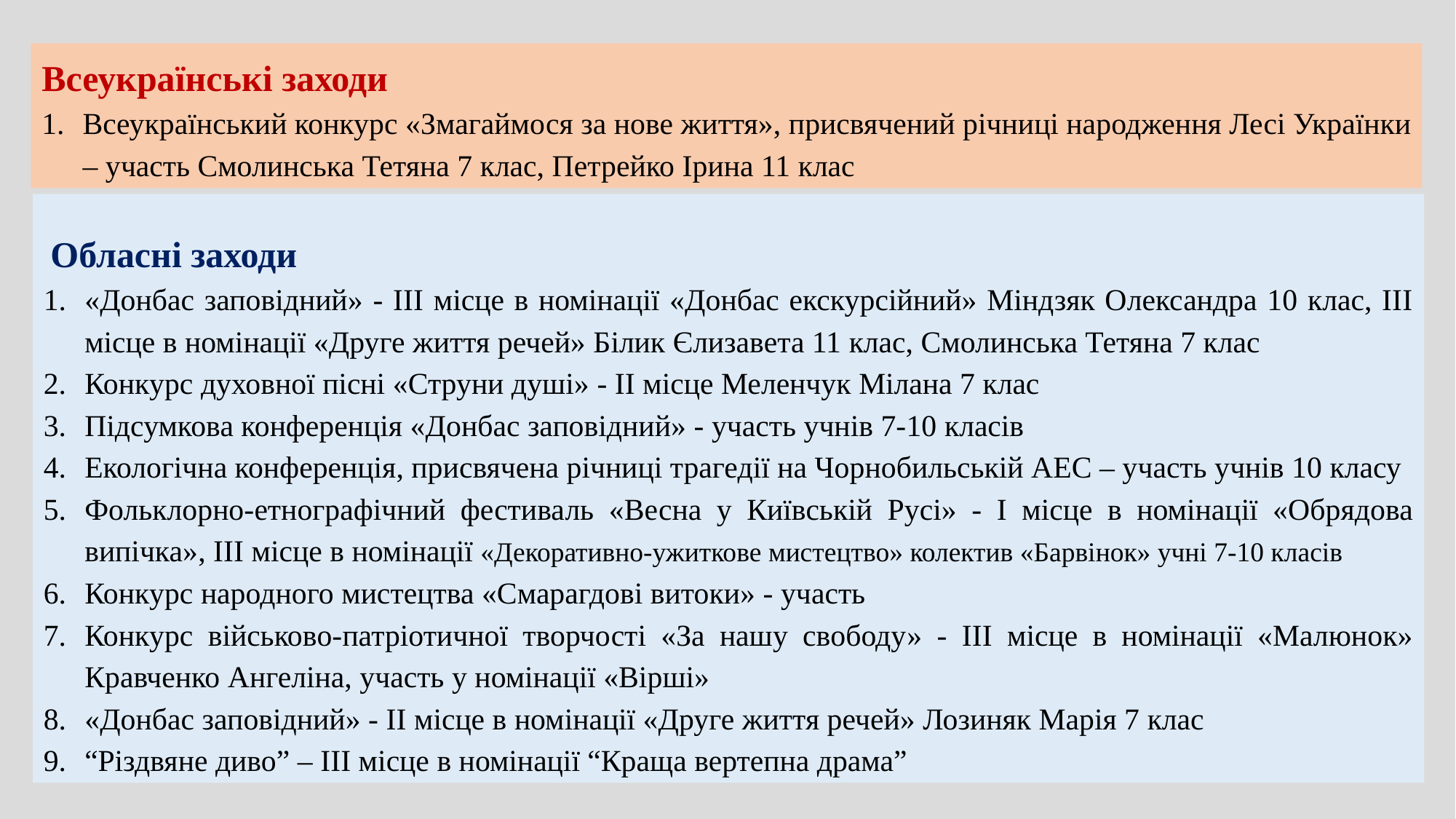

Всеукраїнські заходи
Всеукраїнський конкурс «Змагаймося за нове життя», присвячений річниці народження Лесі Українки – участь Смолинська Тетяна 7 клас, Петрейко Ірина 11 клас

 Обласні заходи
«Донбас заповідний» - ІІІ місце в номінації «Донбас екскурсійний» Міндзяк Олександра 10 клас, ІІІ місце в номінації «Друге життя речей» Білик Єлизавета 11 клас, Смолинська Тетяна 7 клас
Конкурс духовної пісні «Струни душі» - ІІ місце Меленчук Мілана 7 клас
Підсумкова конференція «Донбас заповідний» - участь учнів 7-10 класів
Екологічна конференція, присвячена річниці трагедії на Чорнобильській АЕС – участь учнів 10 класу
Фольклорно-етнографічний фестиваль «Весна у Київській Русі» - І місце в номінації «Обрядова випічка», ІІІ місце в номінації «Декоративно-ужиткове мистецтво» колектив «Барвінок» учні 7-10 класів
Конкурс народного мистецтва «Смарагдові витоки» - участь
Конкурс військово-патріотичної творчості «За нашу свободу» - ІІІ місце в номінації «Малюнок» Кравченко Ангеліна, участь у номінації «Вірші»
«Донбас заповідний» - ІІ місце в номінації «Друге життя речей» Лозиняк Марія 7 клас
“Різдвяне диво” – ІІІ місце в номінації “Краща вертепна драма”